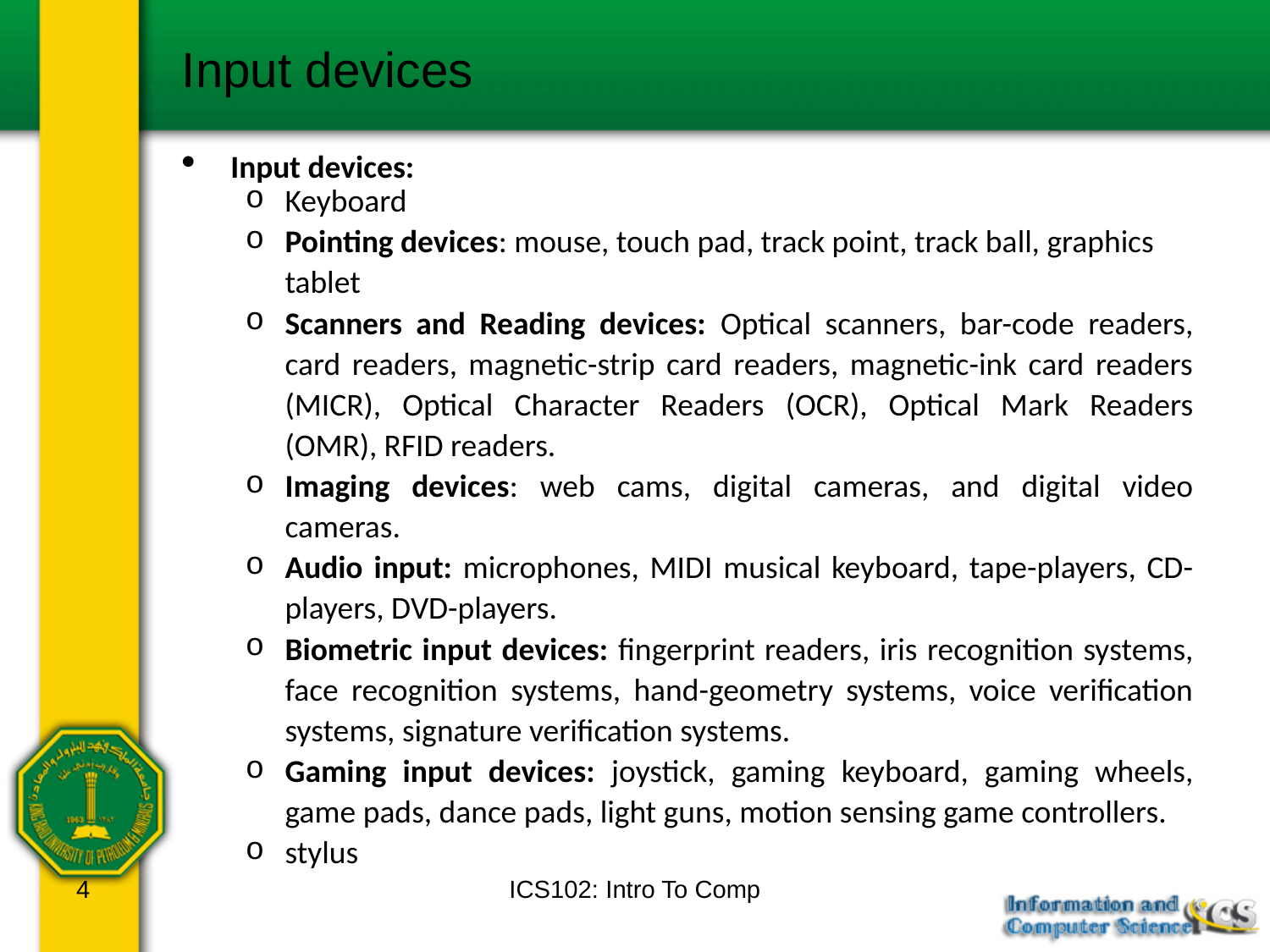

Input devices
Input devices:
Keyboard
Pointing devices: mouse, touch pad, track point, track ball, graphics tablet
Scanners and Reading devices: Optical scanners, bar-code readers, card readers, magnetic-strip card readers, magnetic-ink card readers (MICR), Optical Character Readers (OCR), Optical Mark Readers (OMR), RFID readers.
Imaging devices: web cams, digital cameras, and digital video cameras.
Audio input: microphones, MIDI musical keyboard, tape-players, CD-players, DVD-players.
Biometric input devices: fingerprint readers, iris recognition systems, face recognition systems, hand-geometry systems, voice verification systems, signature verification systems.
Gaming input devices: joystick, gaming keyboard, gaming wheels, game pads, dance pads, light guns, motion sensing game controllers.
stylus
4
ICS102: Intro To Comp